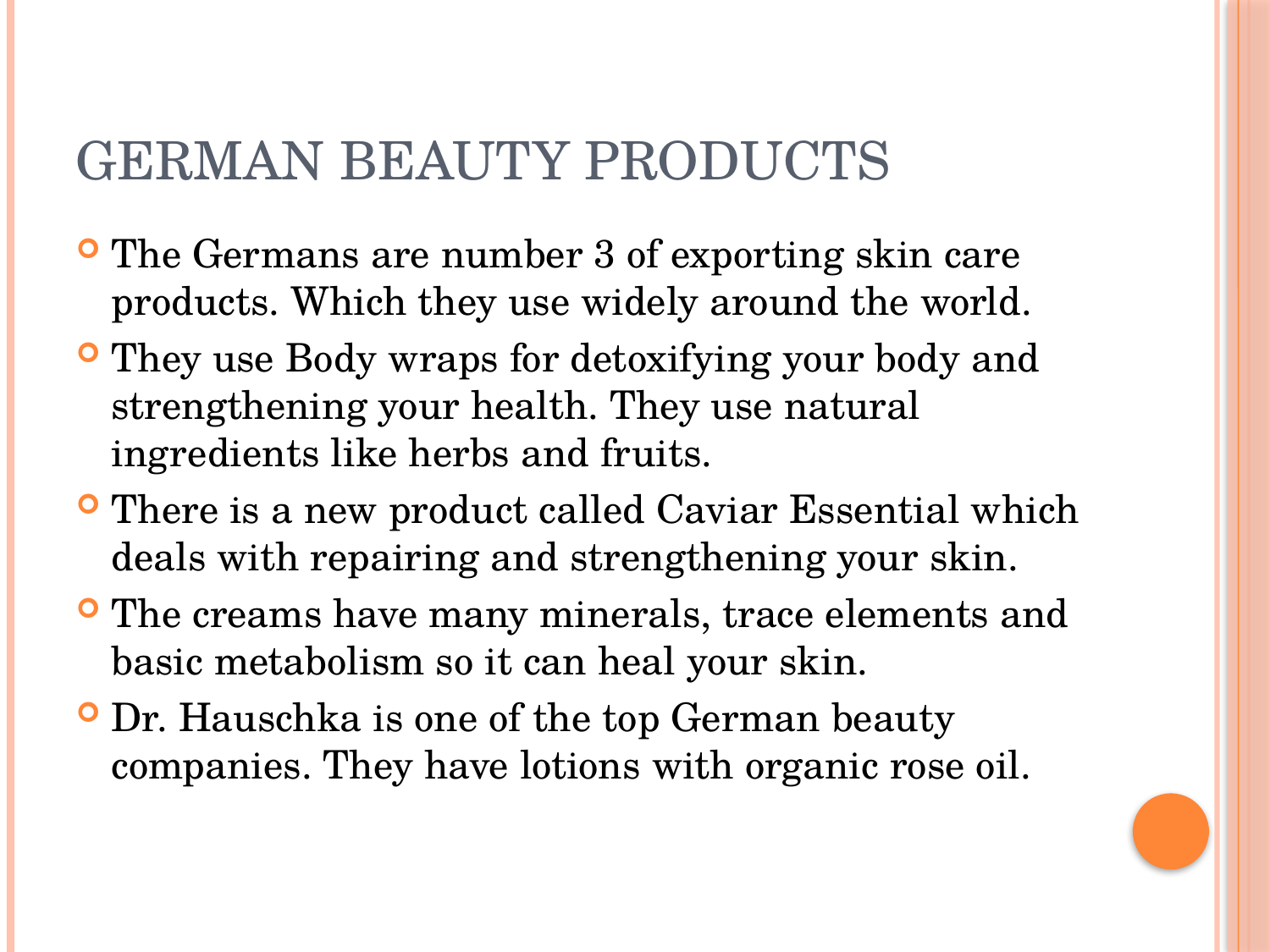

# German Beauty Products
The Germans are number 3 of exporting skin care products. Which they use widely around the world.
They use Body wraps for detoxifying your body and strengthening your health. They use natural ingredients like herbs and fruits.
There is a new product called Caviar Essential which deals with repairing and strengthening your skin.
The creams have many minerals, trace elements and basic metabolism so it can heal your skin.
Dr. Hauschka is one of the top German beauty companies. They have lotions with organic rose oil.